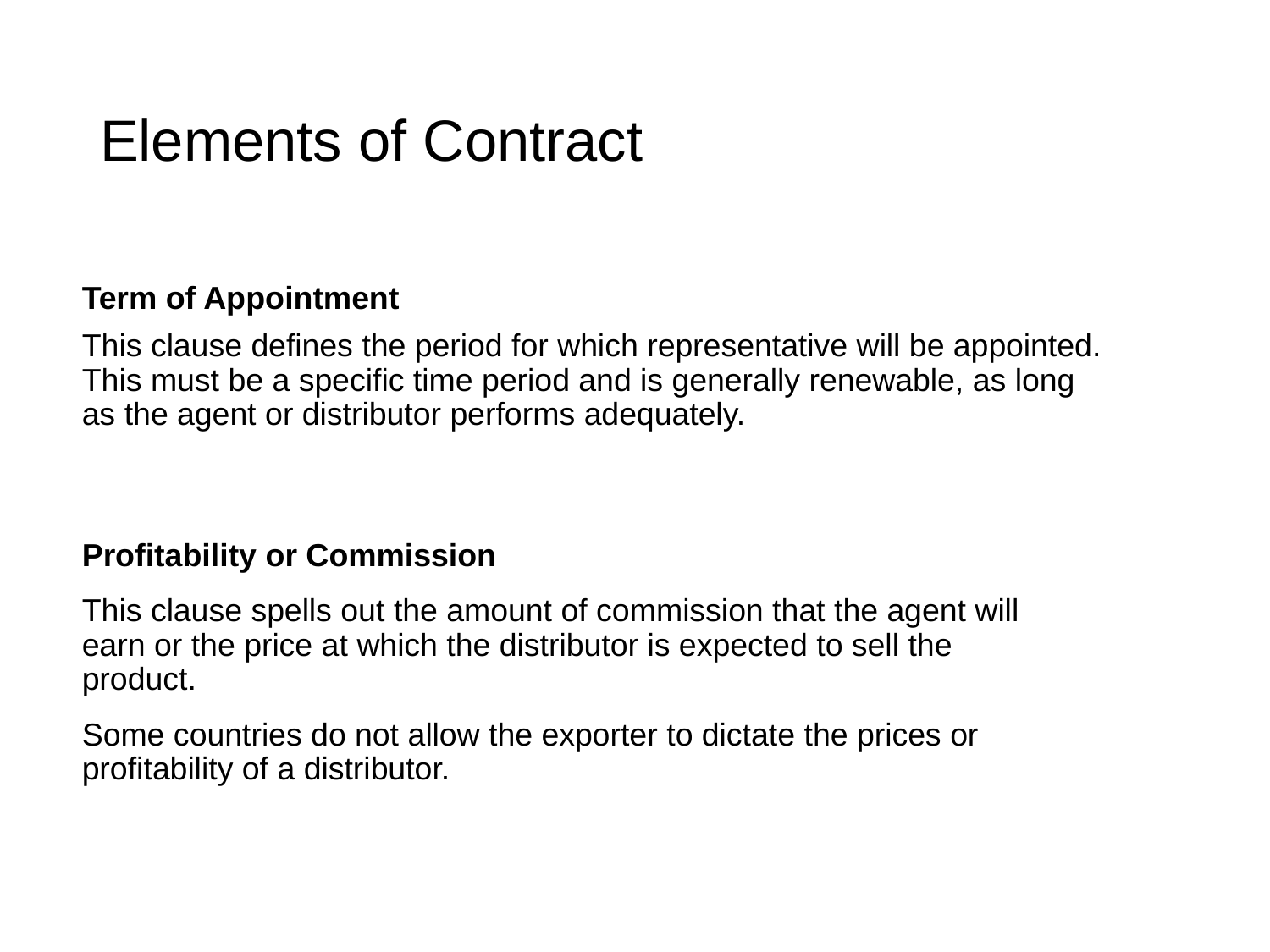

# Elements of Contract
Term of Appointment
This clause defines the period for which representative will be appointed. This must be a specific time period and is generally renewable, as long as the agent or distributor performs adequately.

Profitability or Commission
This clause spells out the amount of commission that the agent will earn or the price at which the distributor is expected to sell the product.
Some countries do not allow the exporter to dictate the prices or profitability of a distributor.